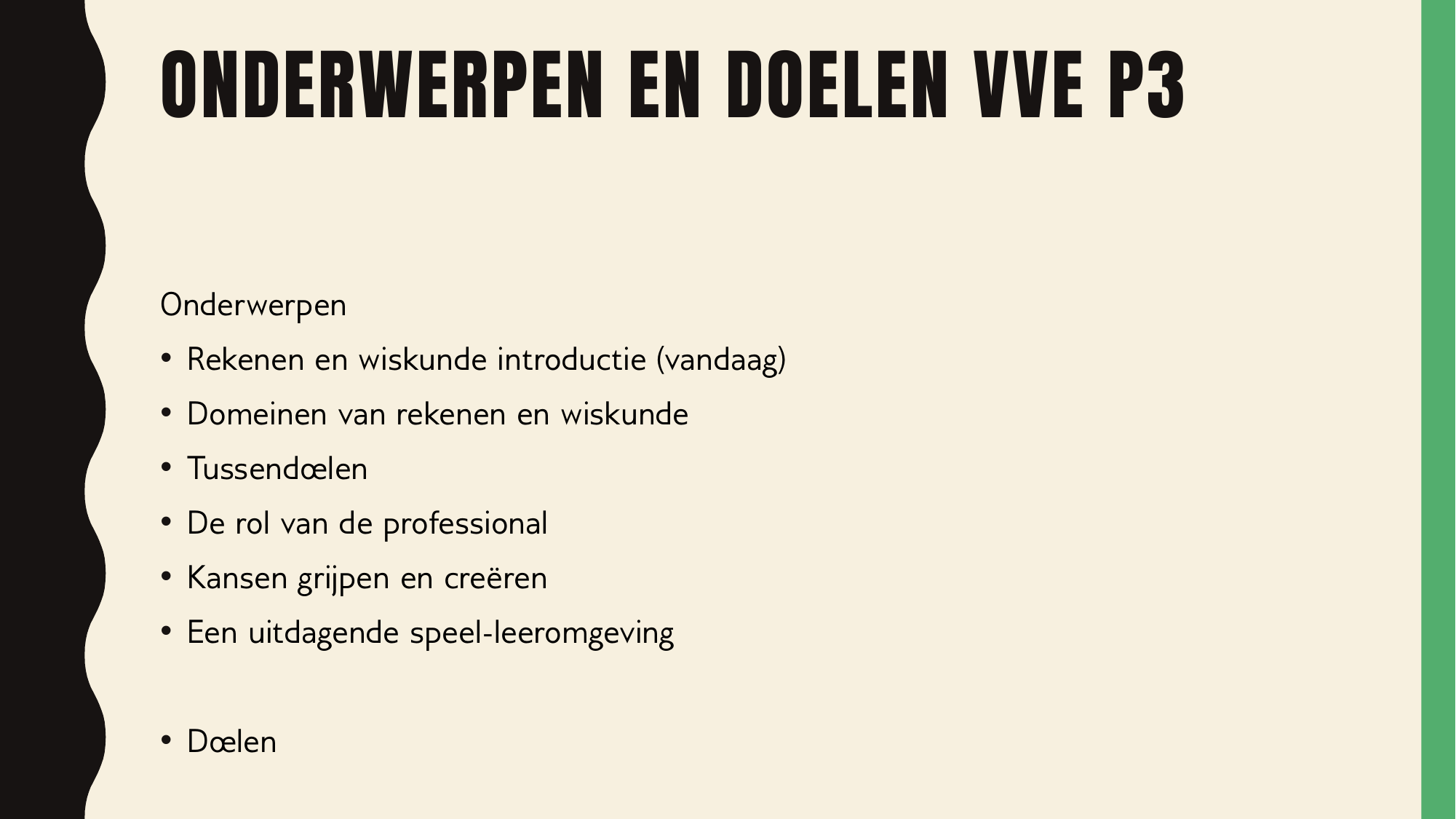

# onderwerpen en doelen vve p3
Onderwerpen
Rekenen en wiskunde introductie (vandaag)
Domeinen van rekenen en wiskunde
Tussendoelen
De rol van de professional
Kansen grijpen en creëren
Een uitdagende speel-leeromgeving

Doelen